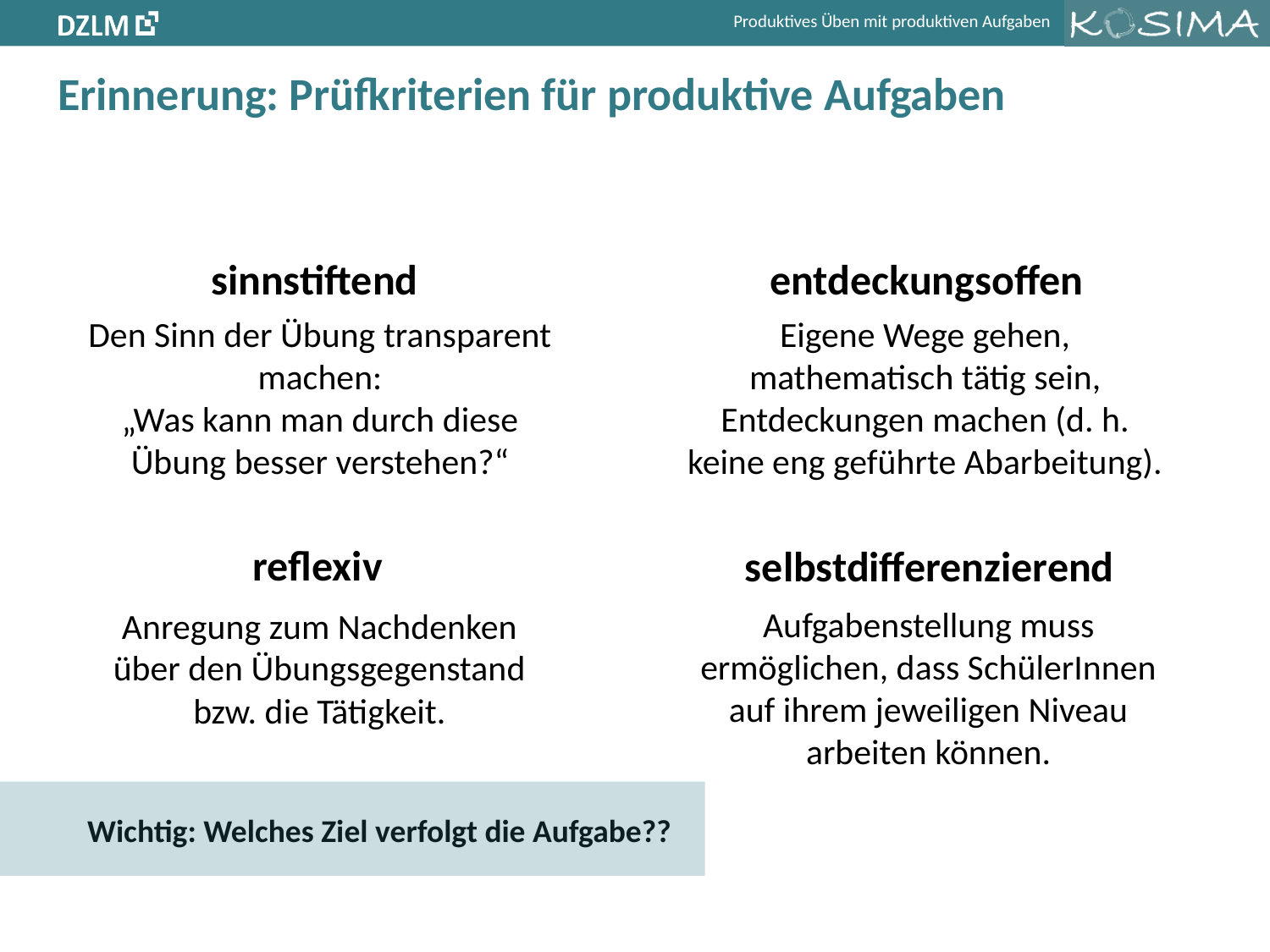

# Erinnerung: Prüfkriterien für produktive Aufgaben
sinnstiftend
Den Sinn der Übung transparent machen:
„Was kann man durch diese Übung besser verstehen?“
entdeckungsoffen
Eigene Wege gehen, mathematisch tätig sein, Entdeckungen machen (d. h. keine eng geführte Abarbeitung).
reflexiv
Anregung zum Nachdenken über den Übungsgegenstand bzw. die Tätigkeit.
selbstdifferenzierend
Aufgabenstellung muss ermöglichen, dass SchülerInnen auf ihrem jeweiligen Niveau arbeiten können.

Wichtig: Welches Ziel verfolgt die Aufgabe??